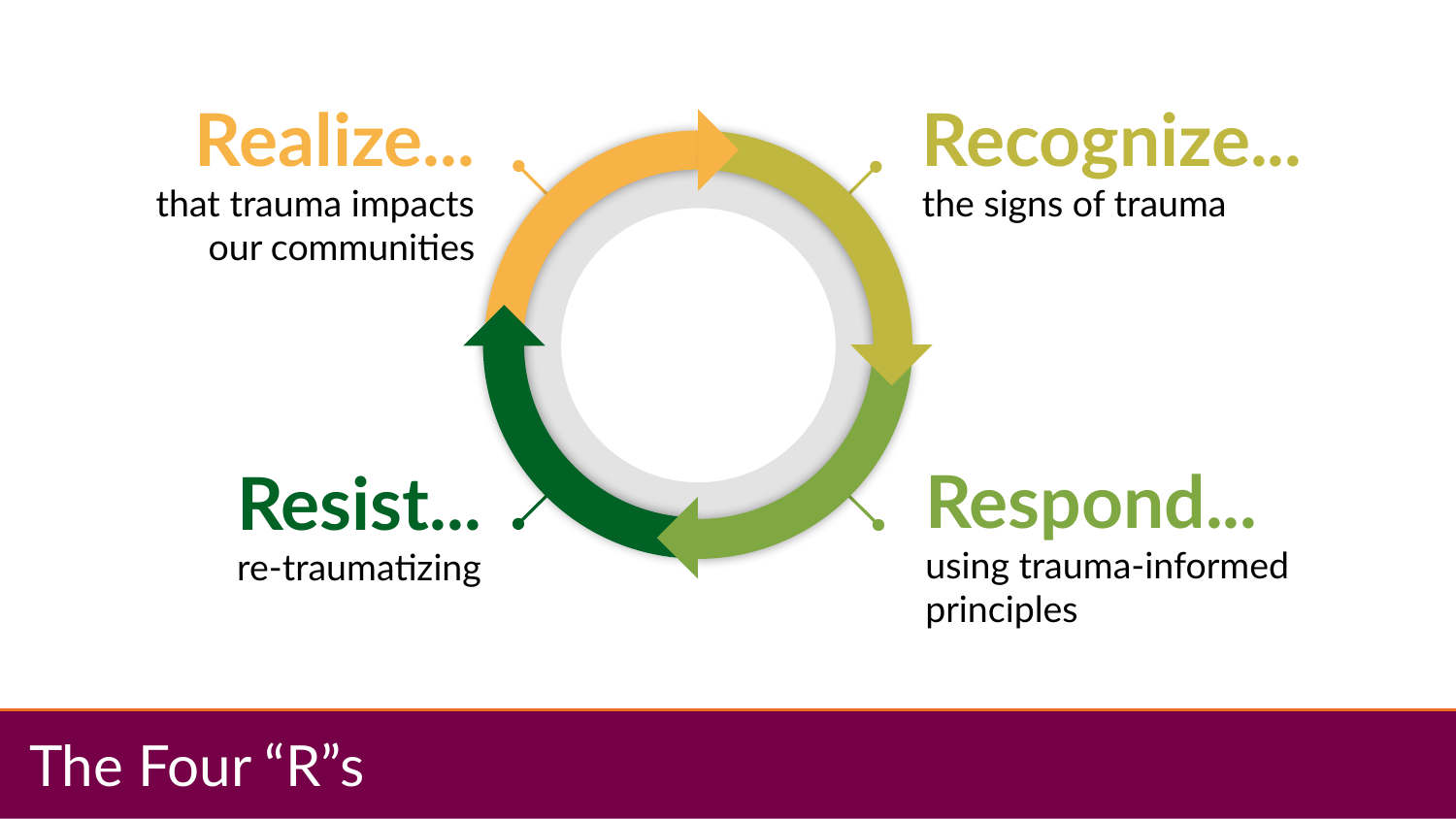

Realize...
that trauma impacts
our communities
Recognize...
the signs of trauma

Respond...
using trauma-informed principles
Resist...
re-traumatizing

The Four “R”s